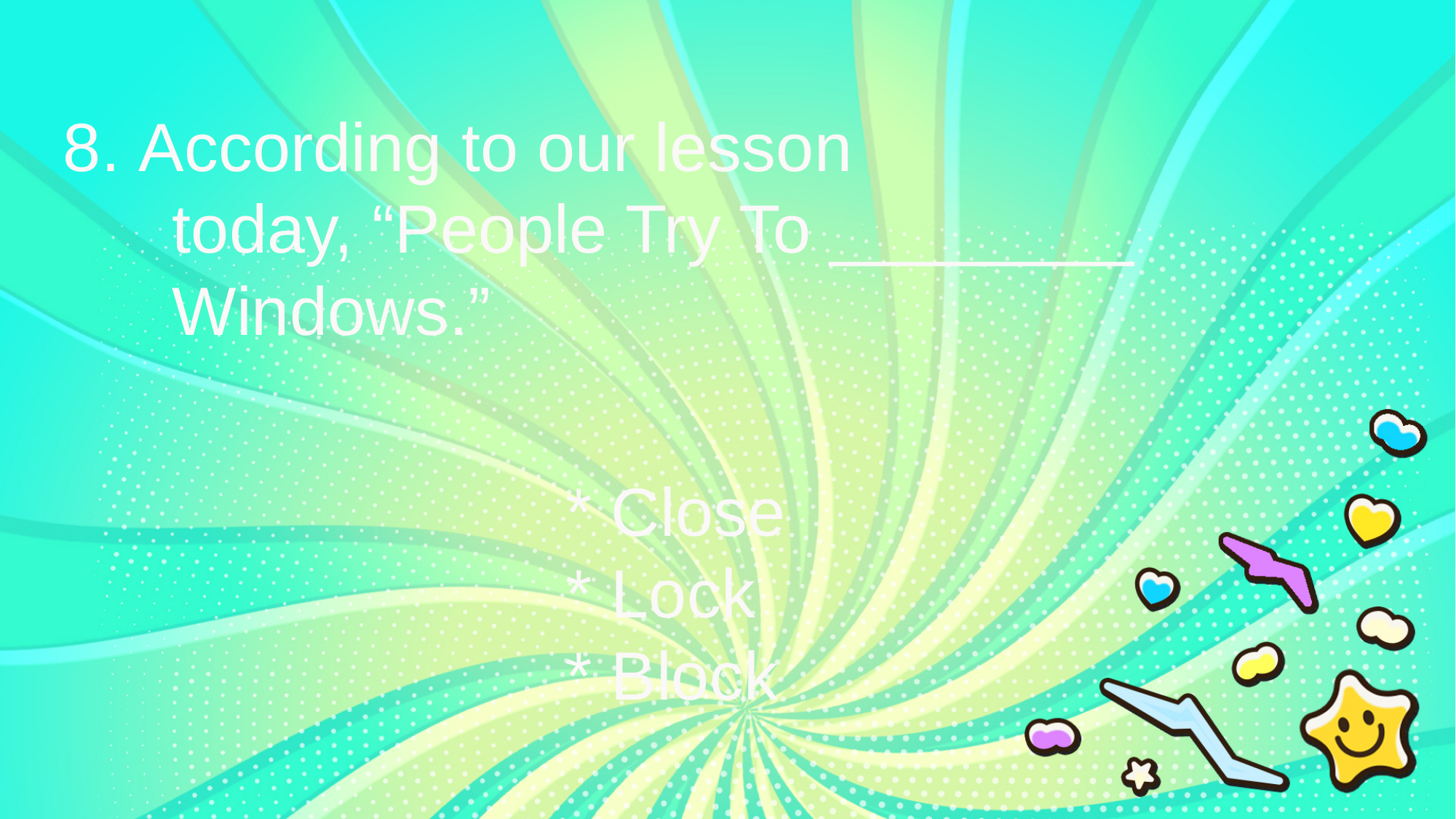

8. According to our lesson
	today, “People Try To ________
	Windows.”
* Close
* Lock
* Block